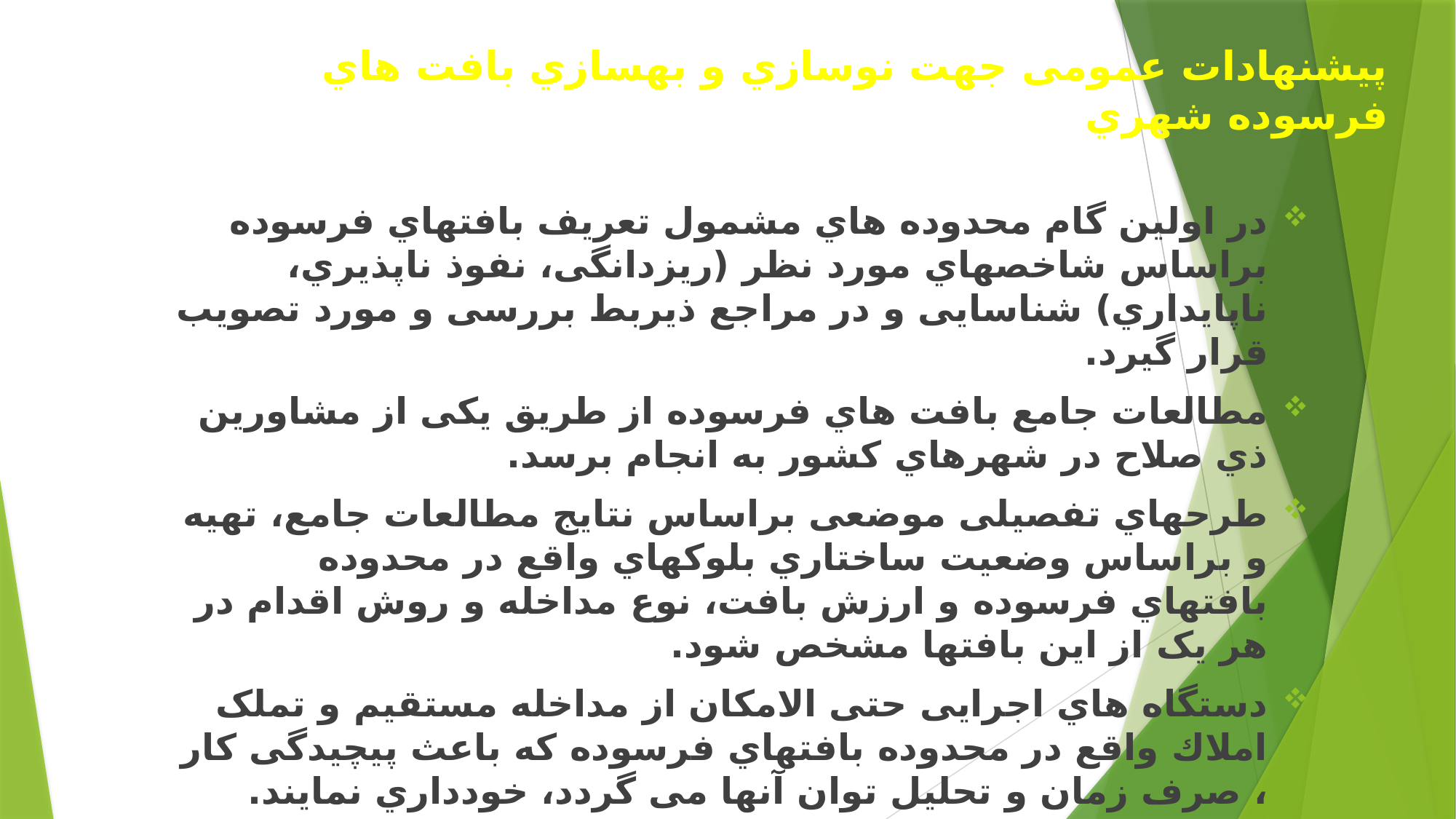

# پیشنهادات عمومی جهت نوسازي و بهسازي بافت هاي فرسوده شهري
در اولین گام محدوده هاي مشمول تعریف بافتهاي فرسوده براساس شاخصهاي مورد نظر (ریزدانگی، نفوذ ناپذیري، ناپایداري) شناسایی و در مراجع ذیربط بررسی و مورد تصویب قرار گیرد.
مطالعات جامع بافت هاي فرسوده از طریق یکی از مشاورین ذي صلاح در شهرهاي کشور به انجام برسد.
طرحهاي تفصیلی موضعی براساس نتایج مطالعات جامع، تهیه و براساس وضعیت ساختاري بلوکهاي واقع در محدوده بافتهاي فرسوده و ارزش بافت، نوع مداخله و روش اقدام در هر یک از این بافتها مشخص شود.
دستگاه هاي اجرایی حتی الامکان از مداخله مستقیم و تملک املاك واقع در محدوده بافتهاي فرسوده که باعث پیچیدگی کار ، صرف زمان و تحلیل توان آنها می گردد، خودداري نمایند.